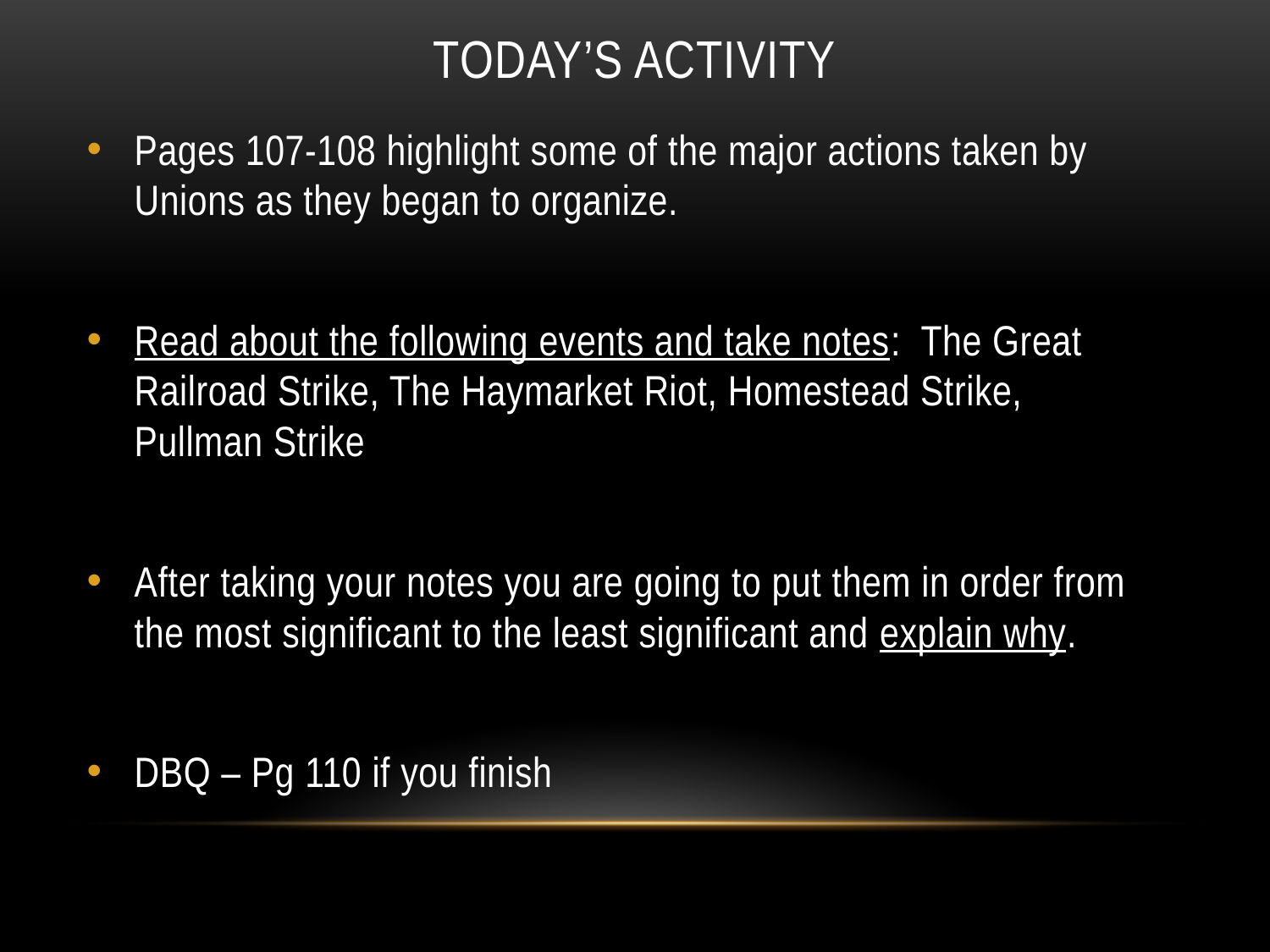

# Today’s Activity
Pages 107-108 highlight some of the major actions taken by Unions as they began to organize.

Read about the following events and take notes:  The Great Railroad Strike, The Haymarket Riot, Homestead Strike, Pullman Strike

After taking your notes you are going to put them in order from the most significant to the least significant and explain why.

DBQ – Pg 110 if you finish